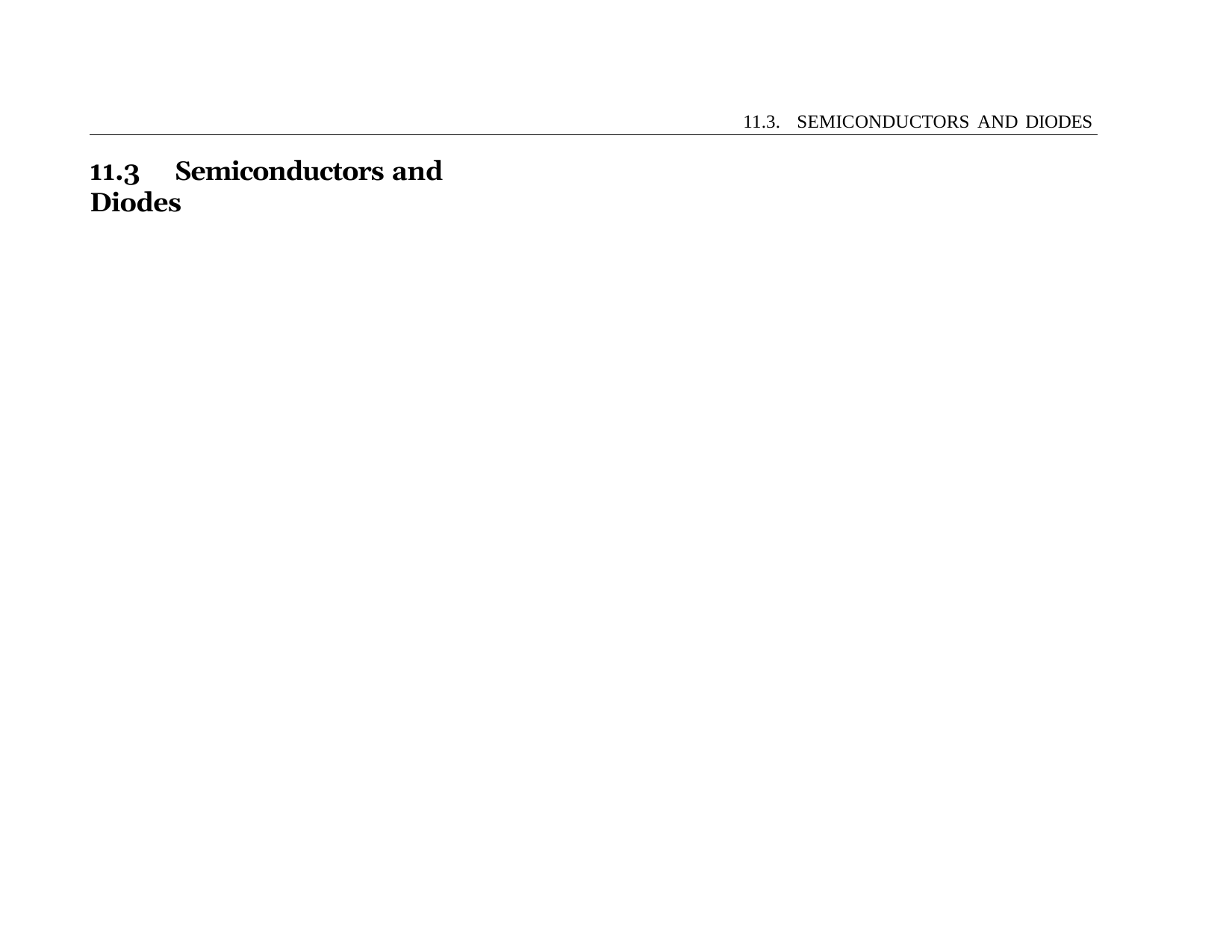

11.3.  SEMICONDUCTORS AND DIODES

11.3	Semiconductors and Diodes